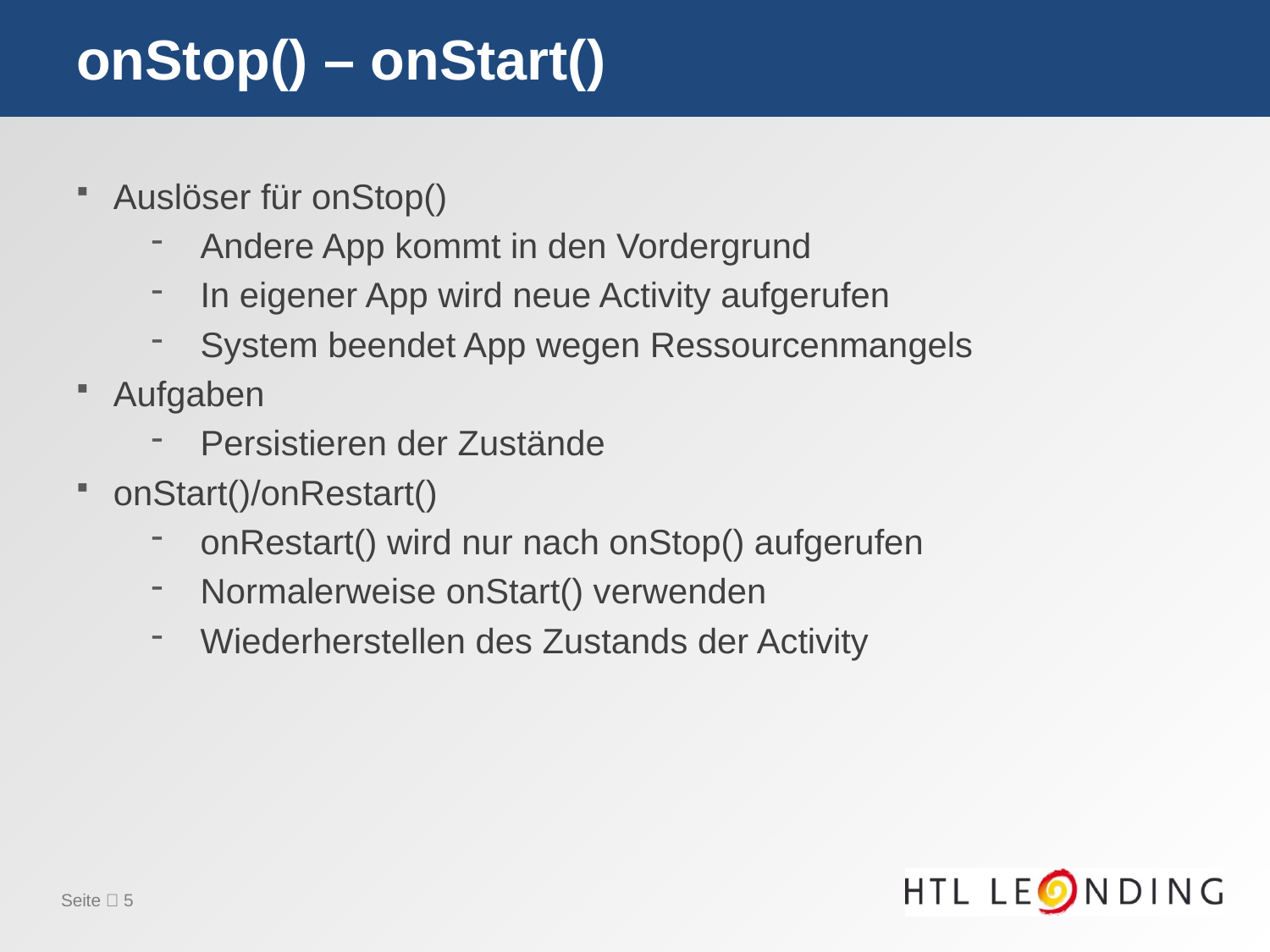

# onStop() – onStart()
Auslöser für onStop()
Andere App kommt in den Vordergrund
In eigener App wird neue Activity aufgerufen
System beendet App wegen Ressourcenmangels
Aufgaben
Persistieren der Zustände
onStart()/onRestart()
onRestart() wird nur nach onStop() aufgerufen
Normalerweise onStart() verwenden
Wiederherstellen des Zustands der Activity